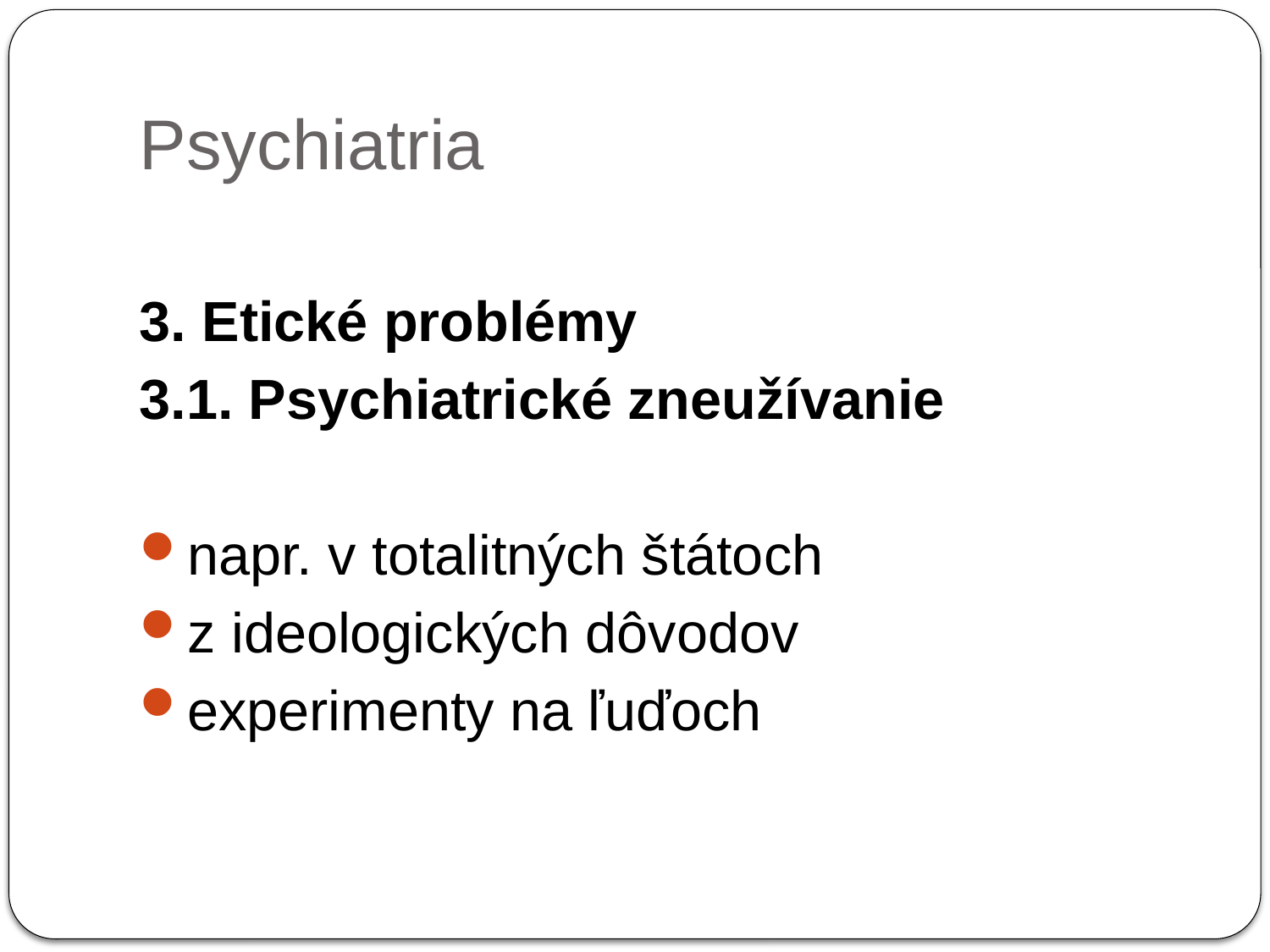

# Psychiatria

3. Etické problémy
3.1. Psychiatrické zneužívanie

napr. v totalitných štátoch
z ideologických dôvodov
experimenty na ľuďoch